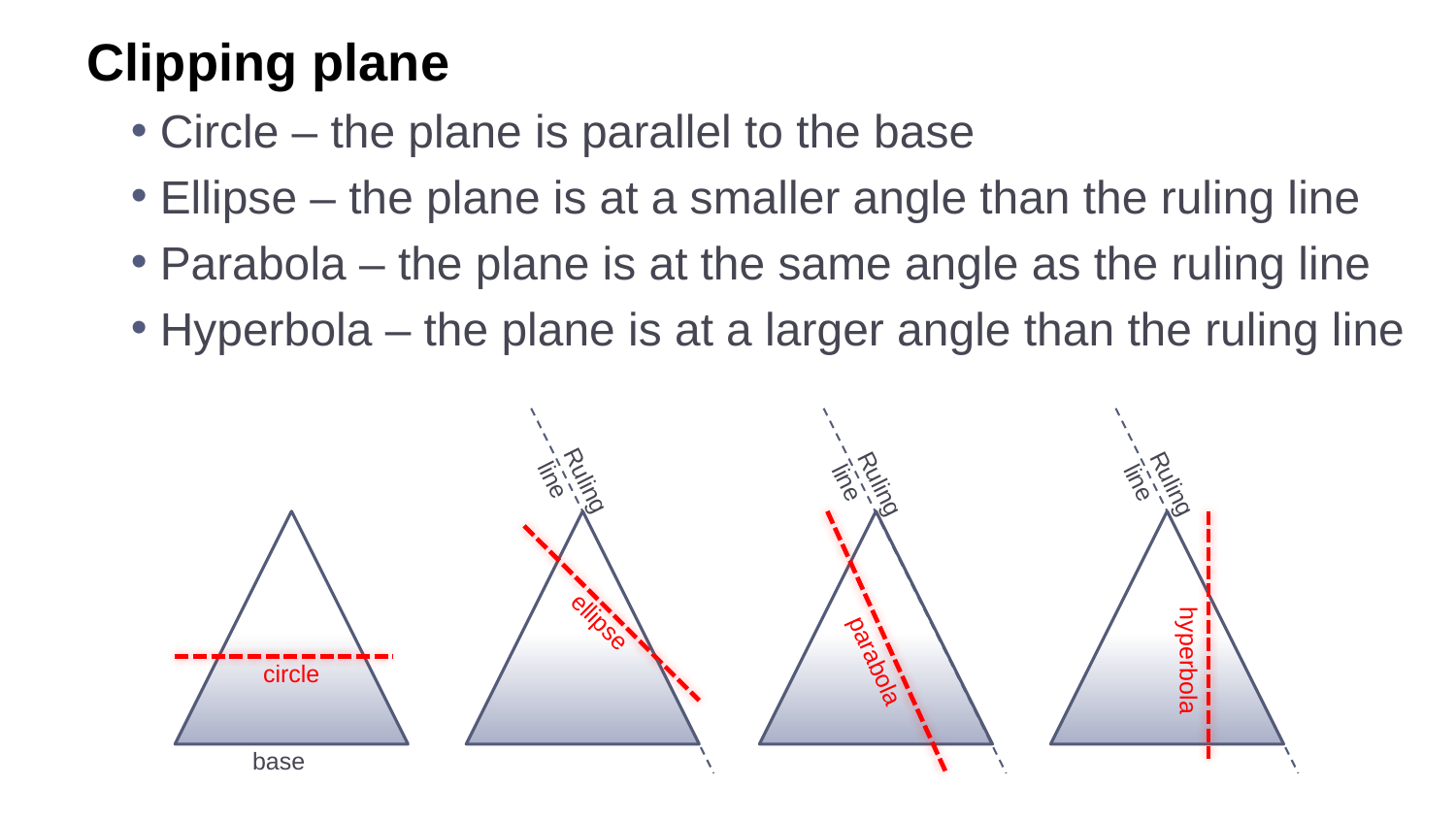

Clipping plane
Circle – the plane is parallel to the base
Ellipse – the plane is at a smaller angle than the ruling line
Parabola – the plane is at the same angle as the ruling line
Hyperbola – the plane is at a larger angle than the ruling line
Ruling
line
Ruling
line
Ruling
line

ellipse
hyperbola
parabola
circle
base